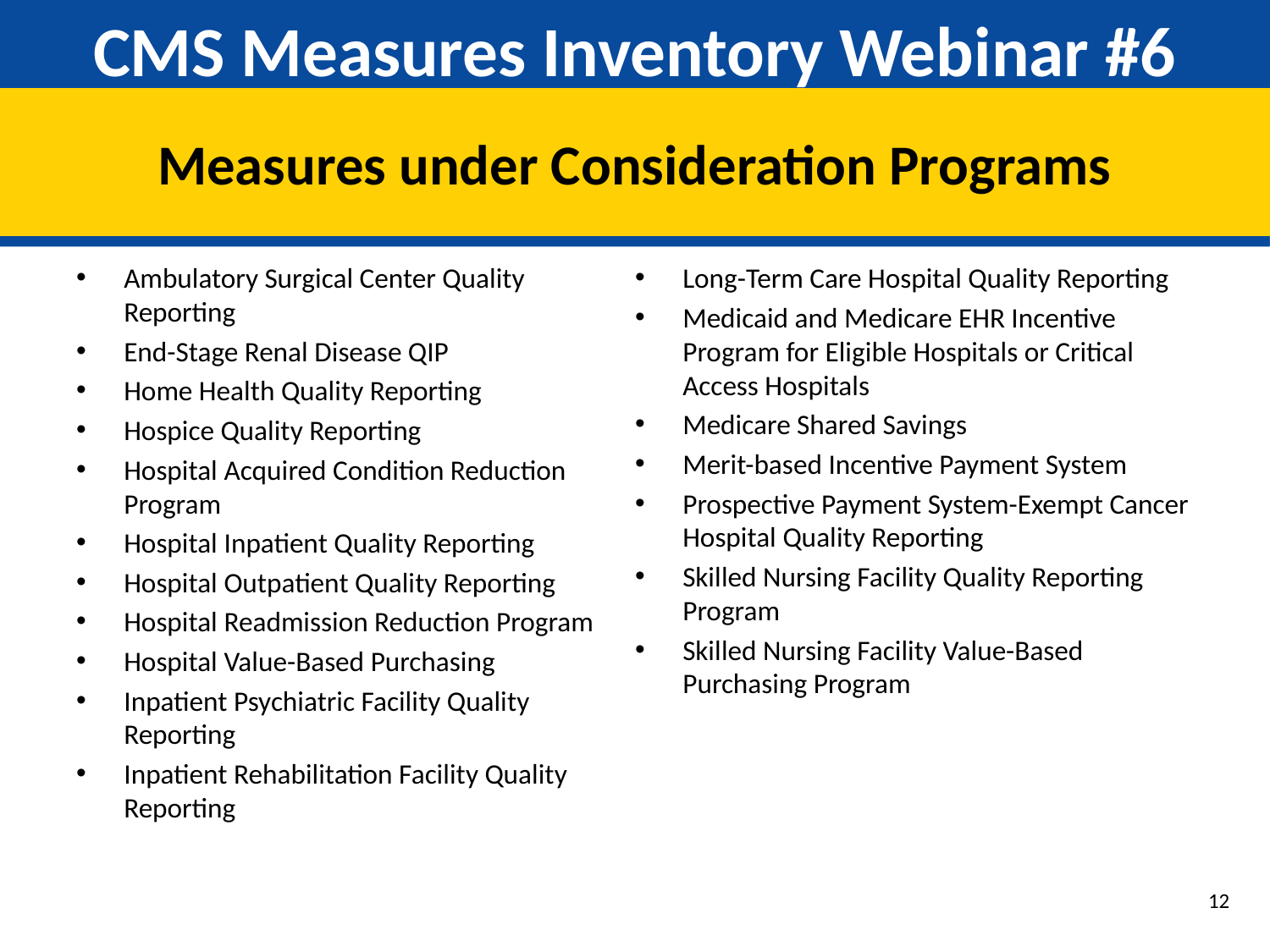

# CMS Measures Inventory Webinar #6
Measures under Consideration Programs
Ambulatory Surgical Center Quality Reporting
End-Stage Renal Disease QIP
Home Health Quality Reporting
Hospice Quality Reporting
Hospital Acquired Condition Reduction Program
Hospital Inpatient Quality Reporting
Hospital Outpatient Quality Reporting
Hospital Readmission Reduction Program
Hospital Value-Based Purchasing
Inpatient Psychiatric Facility Quality Reporting
Inpatient Rehabilitation Facility Quality Reporting
Long-Term Care Hospital Quality Reporting
Medicaid and Medicare EHR Incentive Program for Eligible Hospitals or Critical Access Hospitals
Medicare Shared Savings
Merit-based Incentive Payment System
Prospective Payment System-Exempt Cancer Hospital Quality Reporting
Skilled Nursing Facility Quality Reporting Program
Skilled Nursing Facility Value-Based Purchasing Program